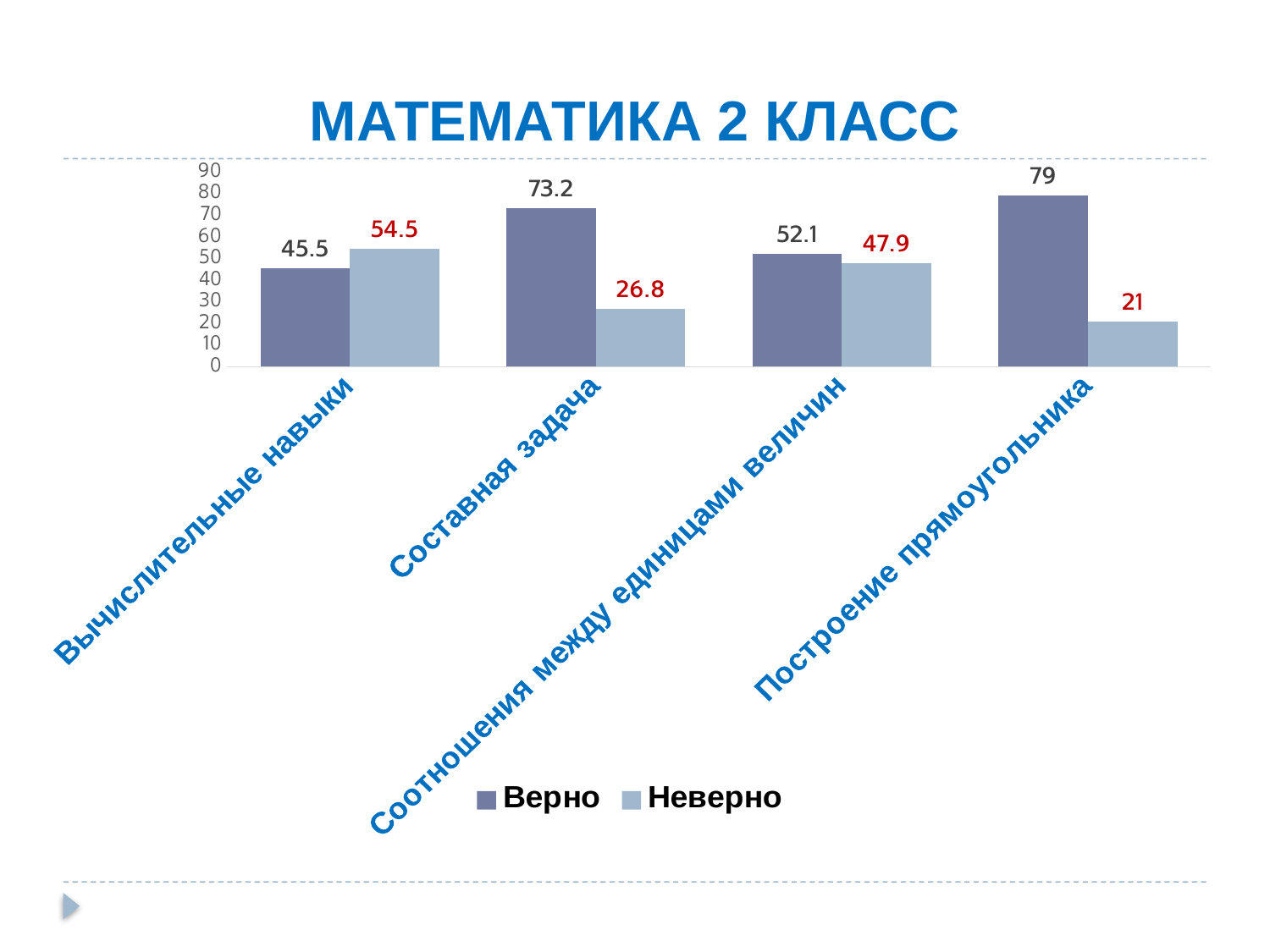

# МАТЕМАТИКА 2 КЛАСС

### Chart

| Category | Верно | Неверно |
|---|---|---|
| Вычислительные навыки | 45.5 | 54.5 |
| Составная задача | 73.2 | 26.8 |
| Соотношения между единицами величин | 52.1 | 47.9 |
| Построение прямоугольника | 79.0 | 21.0 |